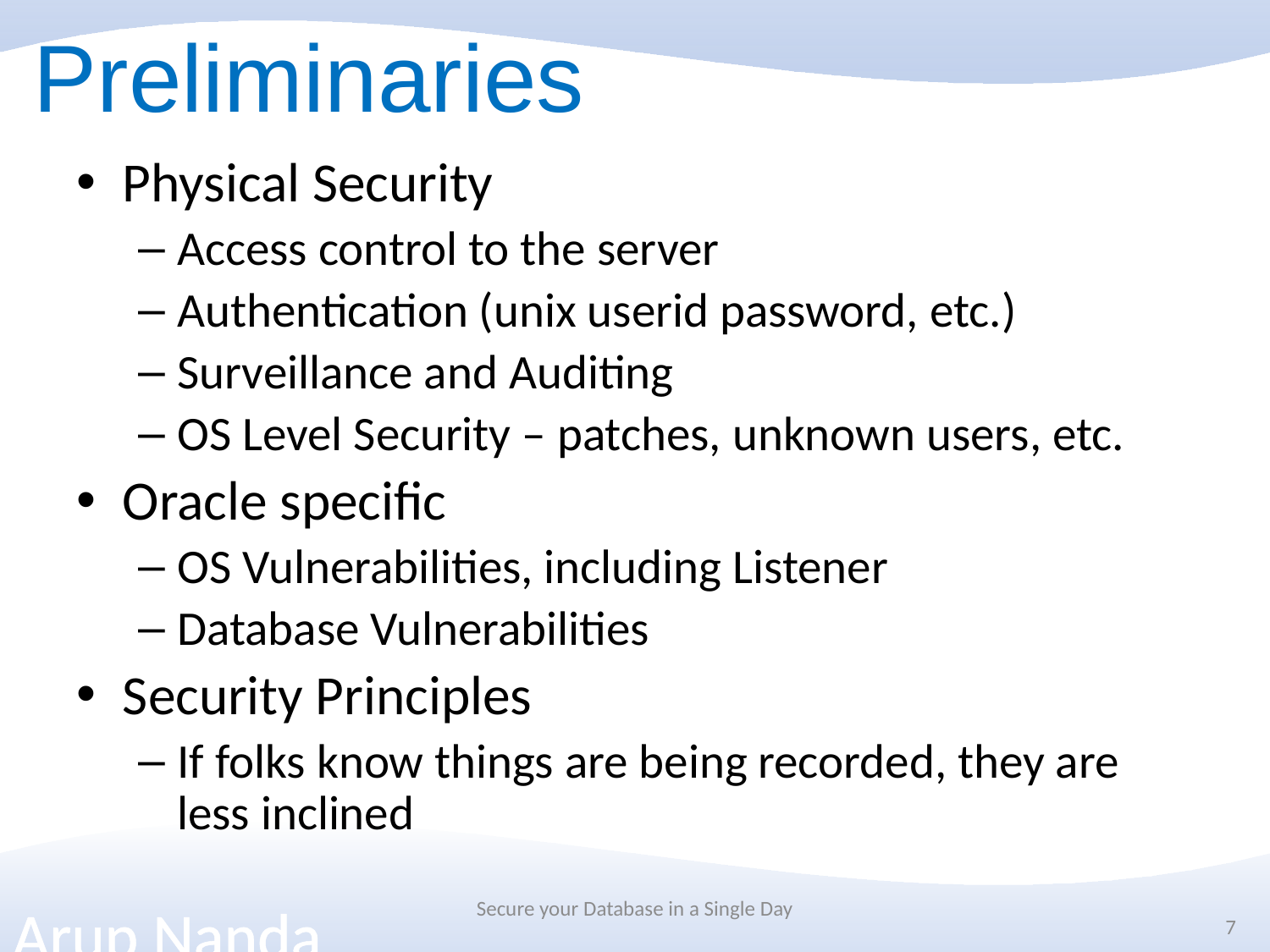

# Preliminaries
Physical Security
Access control to the server
Authentication (unix userid password, etc.)
Surveillance and Auditing
OS Level Security – patches, unknown users, etc.
Oracle specific
OS Vulnerabilities, including Listener
Database Vulnerabilities
Security Principles
If folks know things are being recorded, they are less inclined

Secure your Database in a Single Day
7